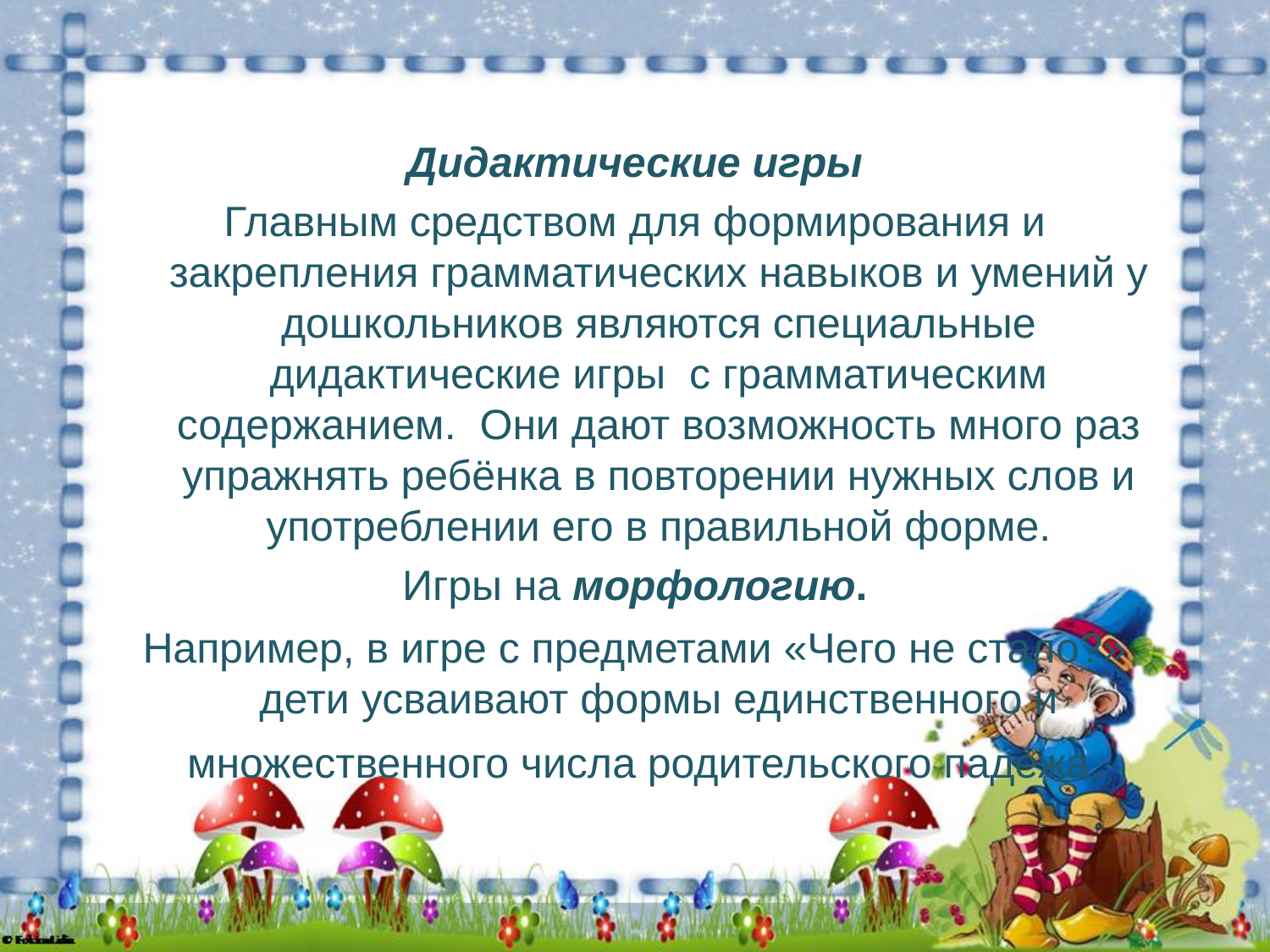

#
Дидактические игры
Главным средством для формирования и закрепления грамматических навыков и умений у дошкольников являются специальные дидактические игры  с грамматическим содержанием.  Они дают возможность много раз упражнять ребёнка в повторении нужных слов и употреблении его в правильной форме.
 Игры на морфологию.
Например, в игре с предметами «Чего не стало?» дети усваивают формы единственного и множественного числа родительского падежа.